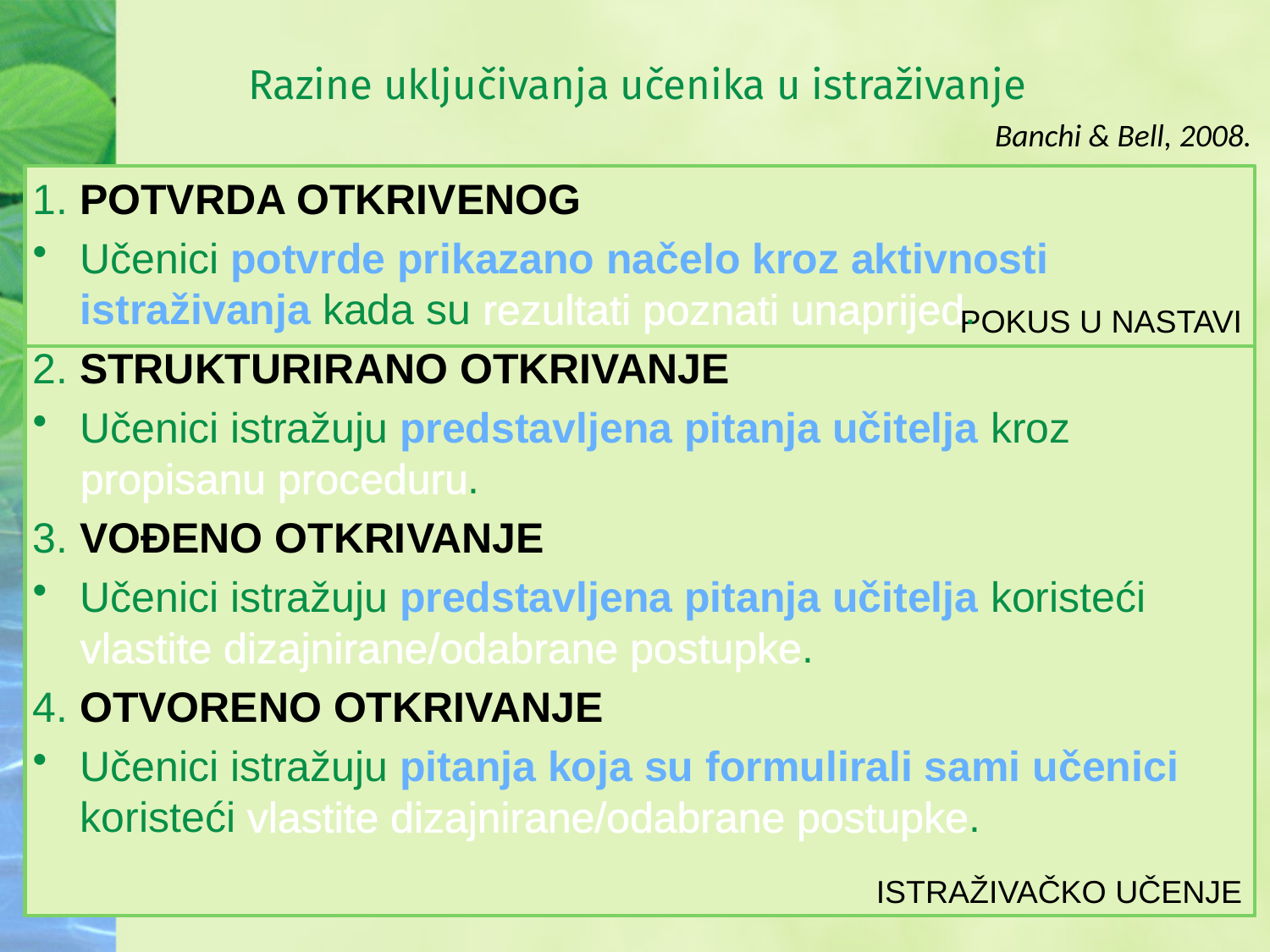

# Razine uključivanja učenika u istraživanje
Banchi & Bell, 2008.
1. Potvrda otkrivenog
Učenici potvrde prikazano načelo kroz aktivnosti istraživanja kada su rezultati poznati unaprijed.
2. Strukturirano otkrivanje
Učenici istražuju predstavljena pitanja učitelja kroz propisanu proceduru.
3. Vođeno otkrivanje
Učenici istražuju predstavljena pitanja učitelja koristeći vlastite dizajnirane/odabrane postupke.
4. Otvoreno otkrivanje
Učenici istražuju pitanja koja su formulirali sami učenici koristeći vlastite dizajnirane/odabrane postupke.
POKUS U NASTAVI
ISTRAŽIVAČKO UČENJE